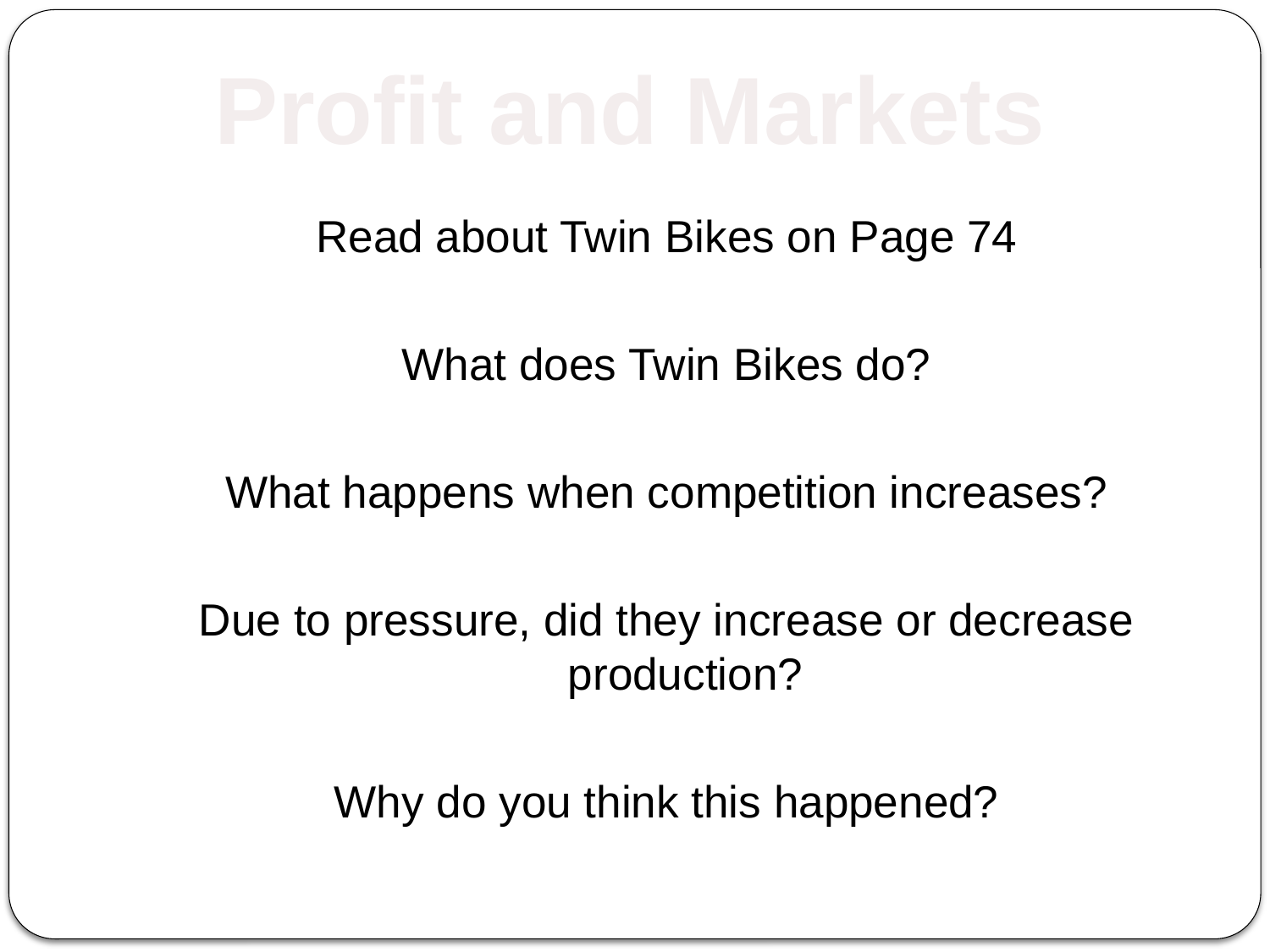

Profit and Markets
Read about Twin Bikes on Page 74

What does Twin Bikes do?

What happens when competition increases?

Due to pressure, did they increase or decrease production?

Why do you think this happened?